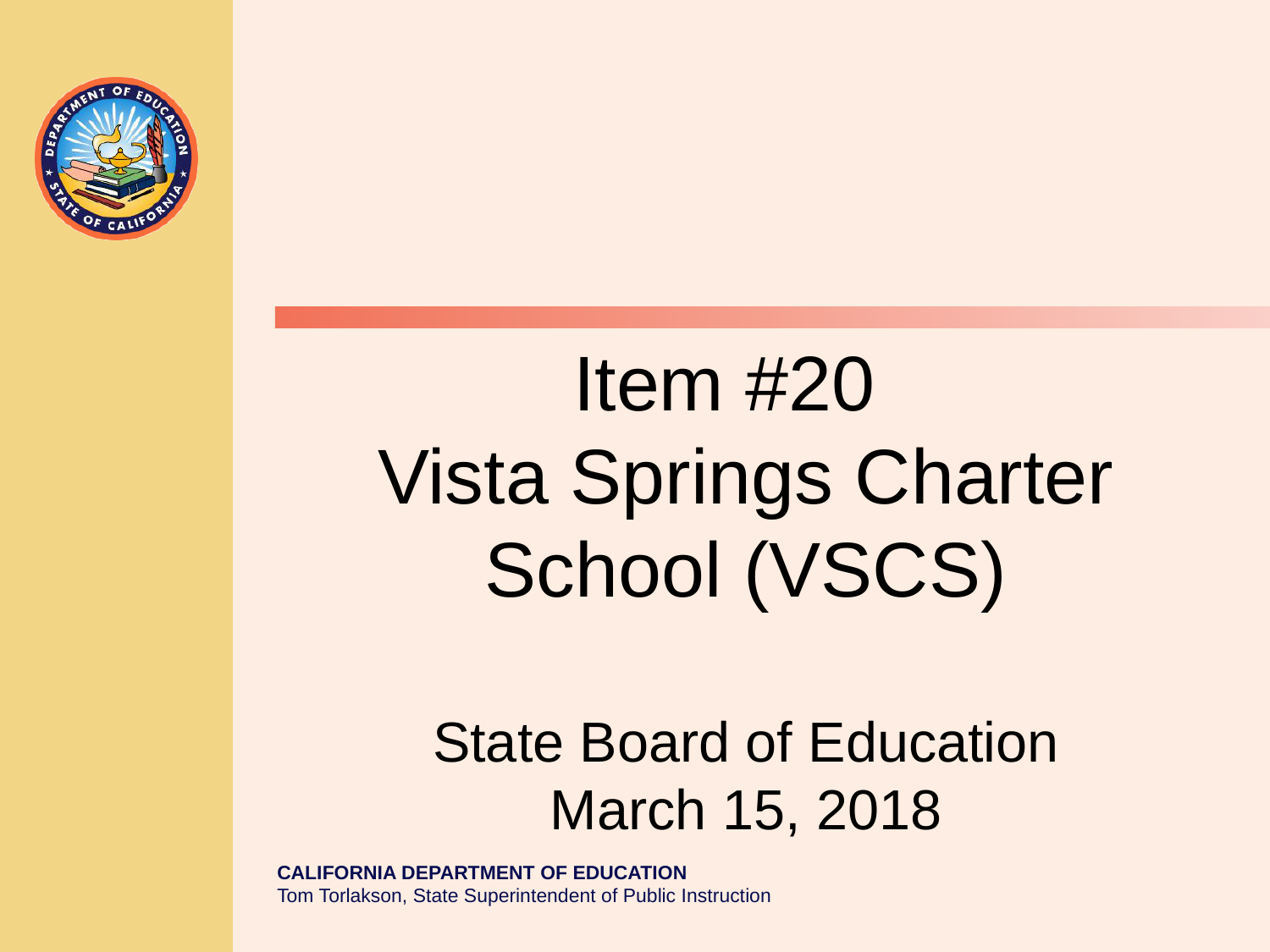

# Item #20 Vista Springs Charter School (VSCS) State Board of Education March 15, 2018